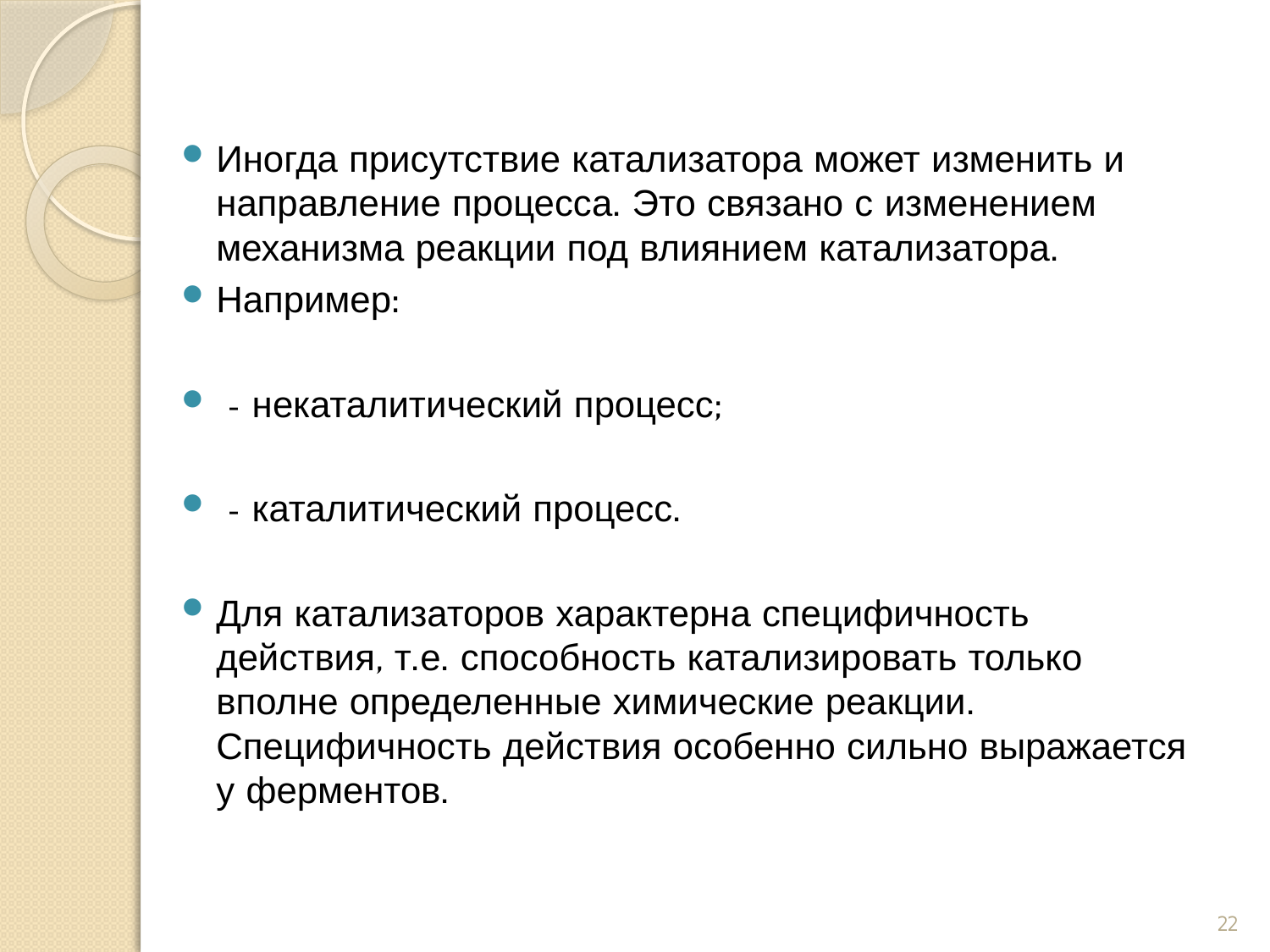

Иногда присутствие катализатора может изменить и направление процесса. Это связано с изменением механизма реакции под влиянием катализатора.
Например:

 - некаталитический процесс;

 - каталитический процесс.

Для катализаторов характерна специфичность действия, т.е. способность катализировать только вполне определенные химические реакции. Специфичность действия особенно сильно выражается у ферментов.
22